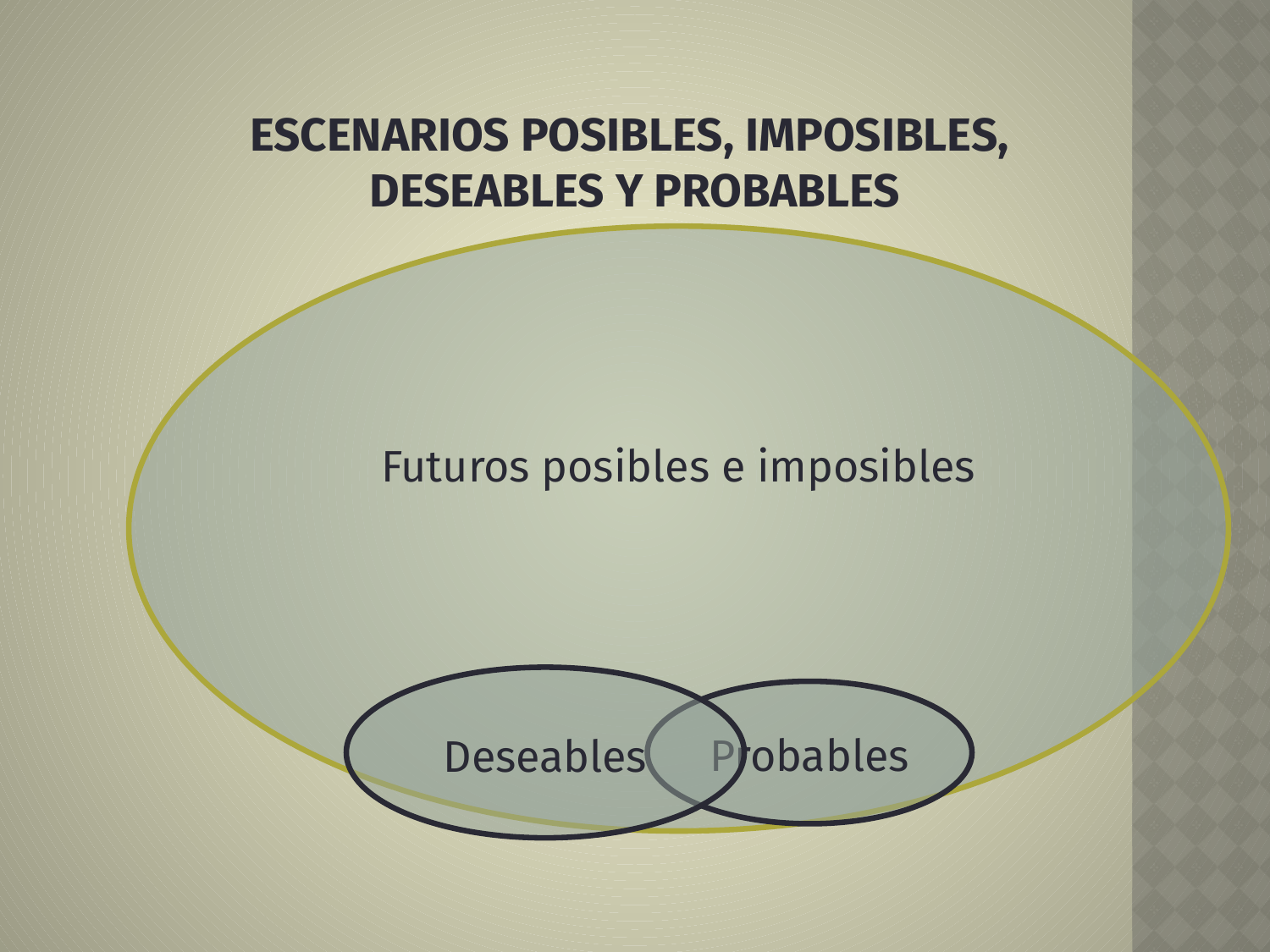

# ESCENARIOS POSIBLES, IMPOSIBLES, DESEABLES Y PROBABLES
Futuros posibles e imposibles
Probables
Deseables